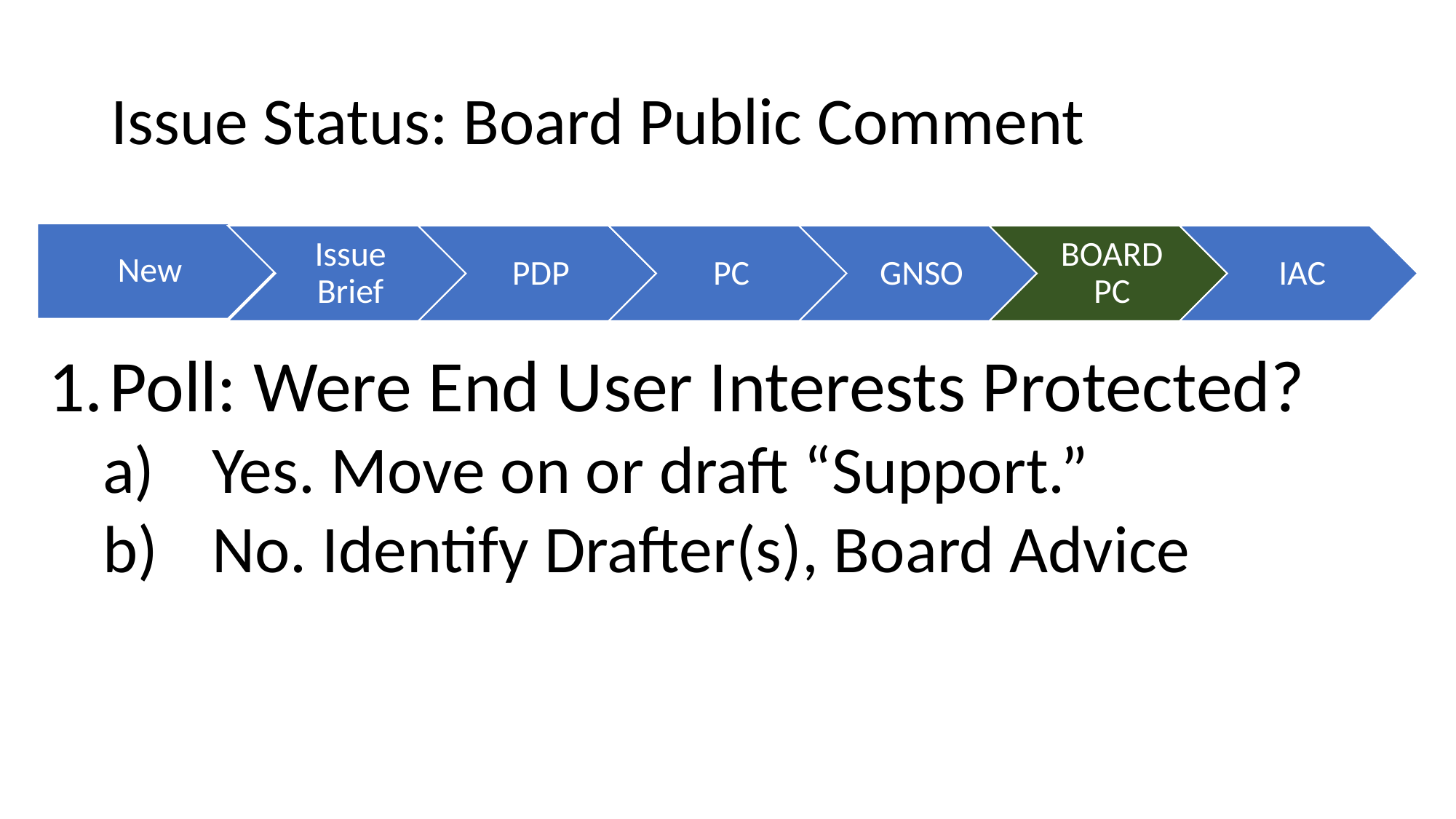

# Issue Status: Board Public Comment
New
Issue Brief
PDP
PC
GNSO
BOARD PC
IAC
Poll: Were End User Interests Protected?
Yes. Move on or draft “Support.”
No. Identify Drafter(s), Board Advice